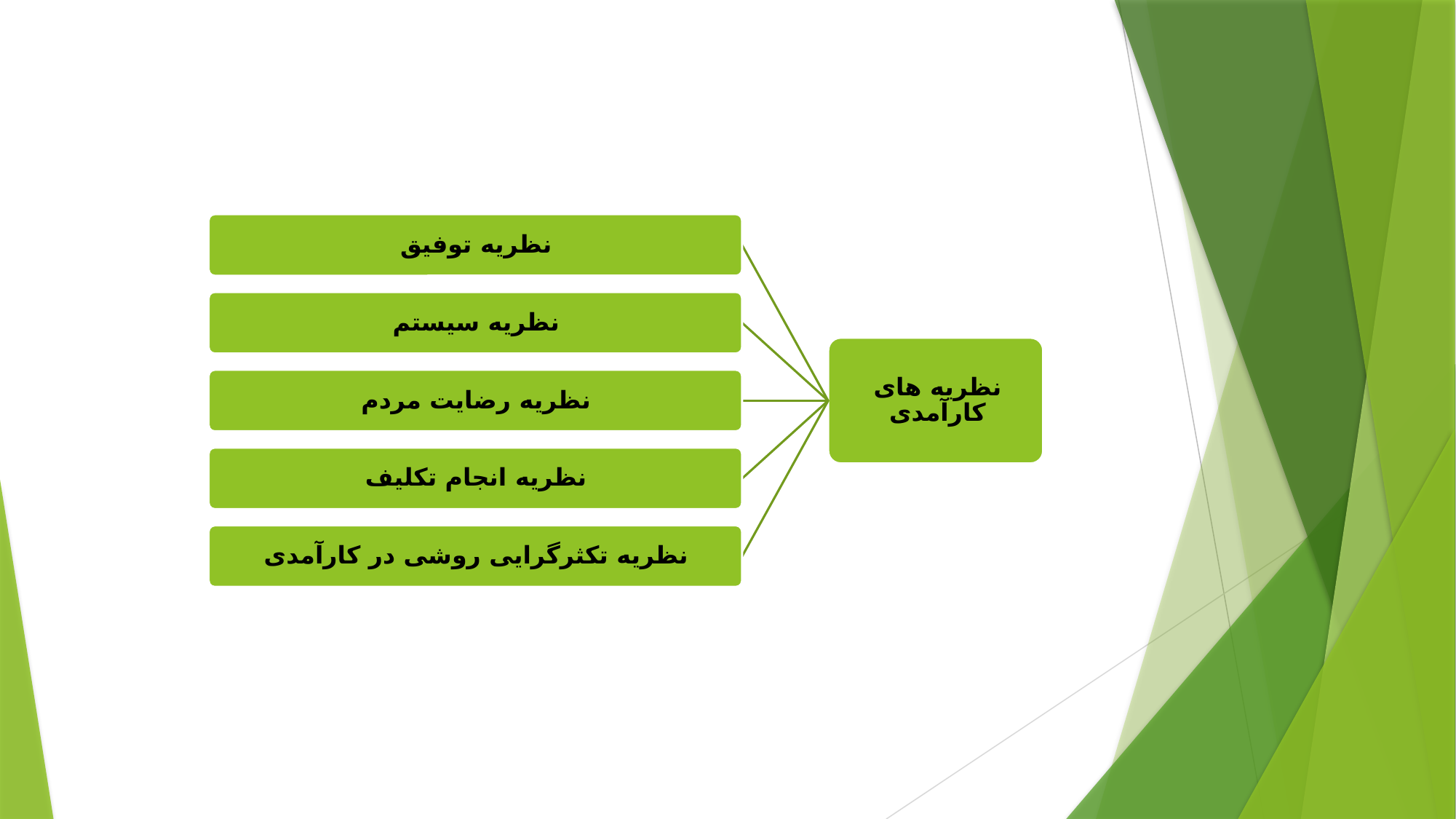

نظریه های کارآمدی

نظریه توفیق

نظریه سیستم

نظریه رضایت مردم

نظریه انجام تکلیف

نظریه تکثرگرایی روشی در کارآمدی